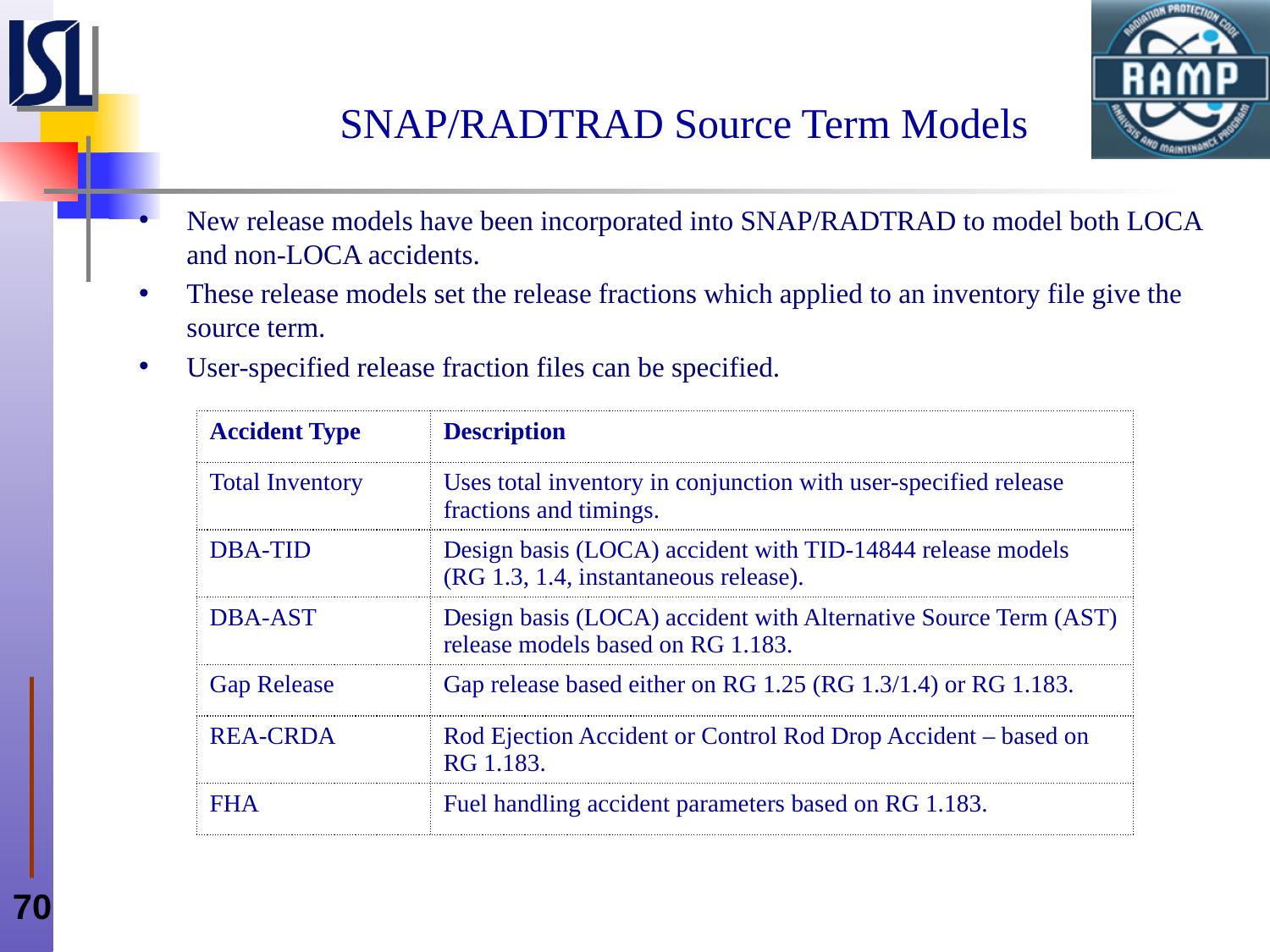

# SNAP/RADTRAD Source Term Models
New release models have been incorporated into SNAP/RADTRAD to model both LOCA and non-LOCA accidents.
These release models set the release fractions which applied to an inventory file give the source term.
User-specified release fraction files can be specified.

| Accident Type | Description |
| --- | --- |
| Total Inventory | Uses total inventory in conjunction with user-specified release fractions and timings. |
| DBA-TID | Design basis (LOCA) accident with TID-14844 release models (RG 1.3, 1.4, instantaneous release). |
| DBA-AST | Design basis (LOCA) accident with Alternative Source Term (AST) release models based on RG 1.183. |
| Gap Release | Gap release based either on RG 1.25 (RG 1.3/1.4) or RG 1.183. |
| REA-CRDA | Rod Ejection Accident or Control Rod Drop Accident – based on RG 1.183. |
| FHA | Fuel handling accident parameters based on RG 1.183. |